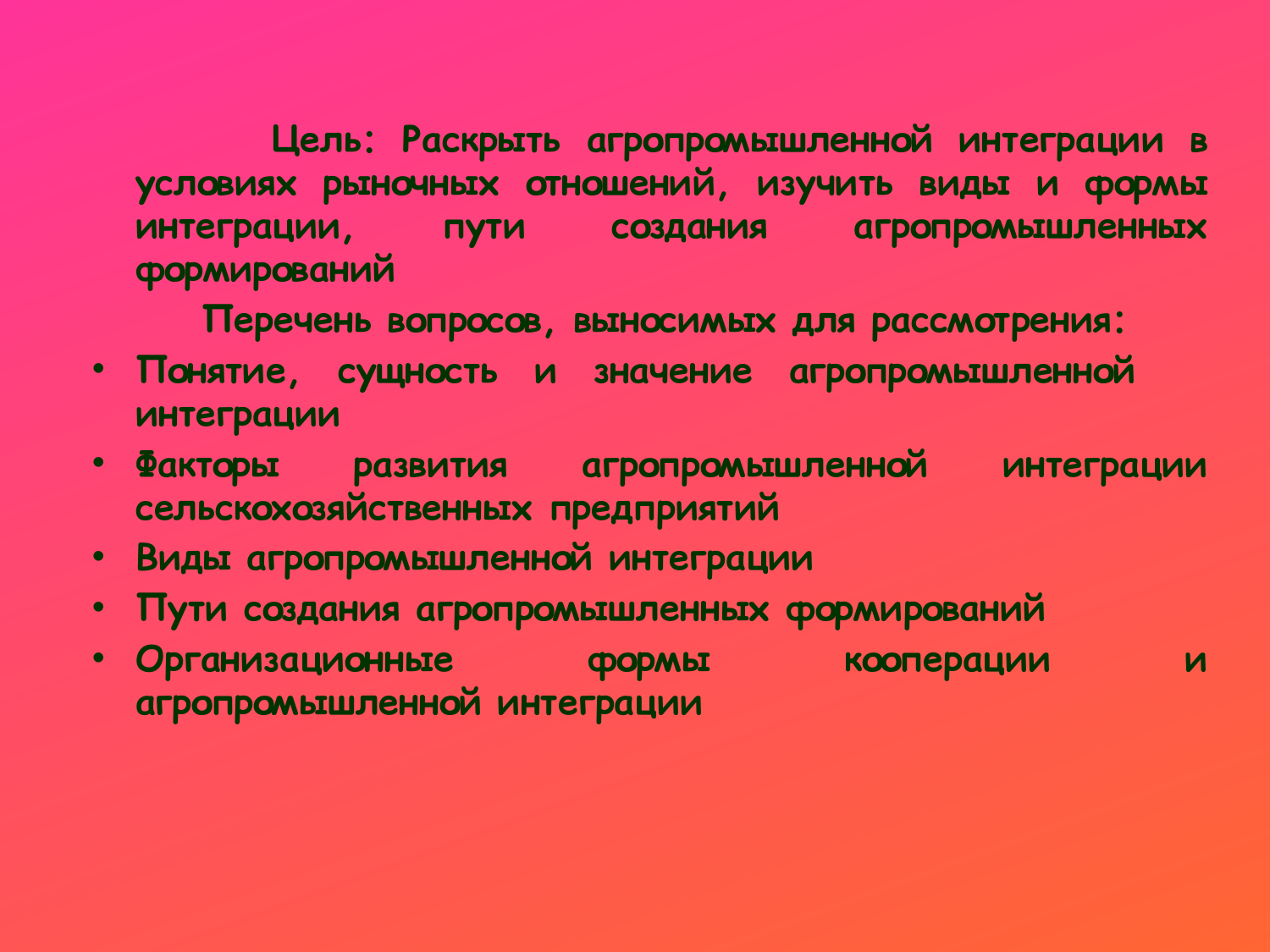

Цель: Раскрыть агропромышленной интеграции в условиях рыночных отношений, изучить виды и формы интеграции, пути создания агропромышленных формирований
       Перечень вопросов, выносимых для рассмотрения:
Понятие, сущность и значение агропромышленной   интеграции
Факторы развития агропромышленной интеграции сельскохозяйственных предприятий
Виды агропромышленной интеграции
Пути создания агропромышленных формирований
Организационные      формы      кооперации      и агропромышленной интеграции